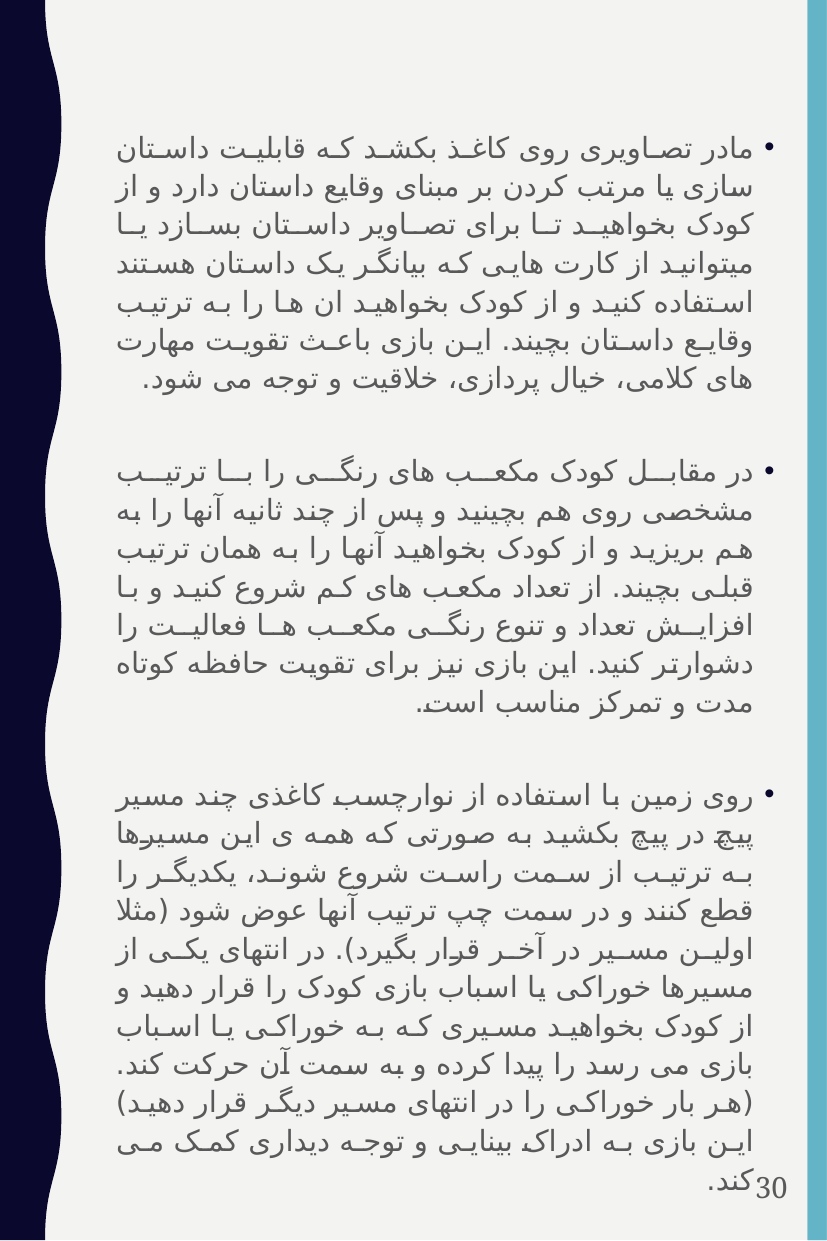

مادر تصاویری روی کاغذ بکشد که قابلیت داستان سازی یا مرتب کردن بر مبنای وقایع داستان دارد و از کودک بخواهید تا برای تصاویر داستان بسازد یا میتوانید از کارت هایی که بیانگر یک داستان هستند استفاده کنید و از کودک بخواهید ان ها را به ترتیب وقایع داستان بچیند. این بازی باعث تقویت مهارت های کلامی، خیال پردازی، خلاقیت و توجه می شود.

در مقابل کودک مکعب های رنگی را با ترتیب مشخصی روی هم بچینید و پس از چند ثانیه آنها را به هم بریزید و از کودک بخواهید آنها را به همان ترتیب قبلی بچیند. از تعداد مکعب های کم شروع کنید و با افزایش تعداد و تنوع رنگی مکعب ها فعالیت را دشوارتر کنید. این بازی نیز برای تقویت حافظه کوتاه مدت و تمرکز مناسب است.

روی زمین با استفاده از نوارچسب کاغذی چند مسیر پیچ در پیچ بکشید به صورتی که همه ی این مسیرها به ترتیب از سمت راست شروع شوند، یکدیگر را قطع کنند و در سمت چپ ترتیب آنها عوض شود (مثلا اولین مسیر در آخر قرار بگیرد). در انتهای یکی از مسیرها خوراکی یا اسباب بازی کودک را قرار دهید و از کودک بخواهید مسیری که به خوراکی یا اسباب بازی می رسد را پیدا کرده و به سمت آن حرکت کند. (هر بار خوراکی را در انتهای مسیر دیگر قرار دهید) این بازی به ادراک بینایی و توجه دیداری کمک می کند.

30